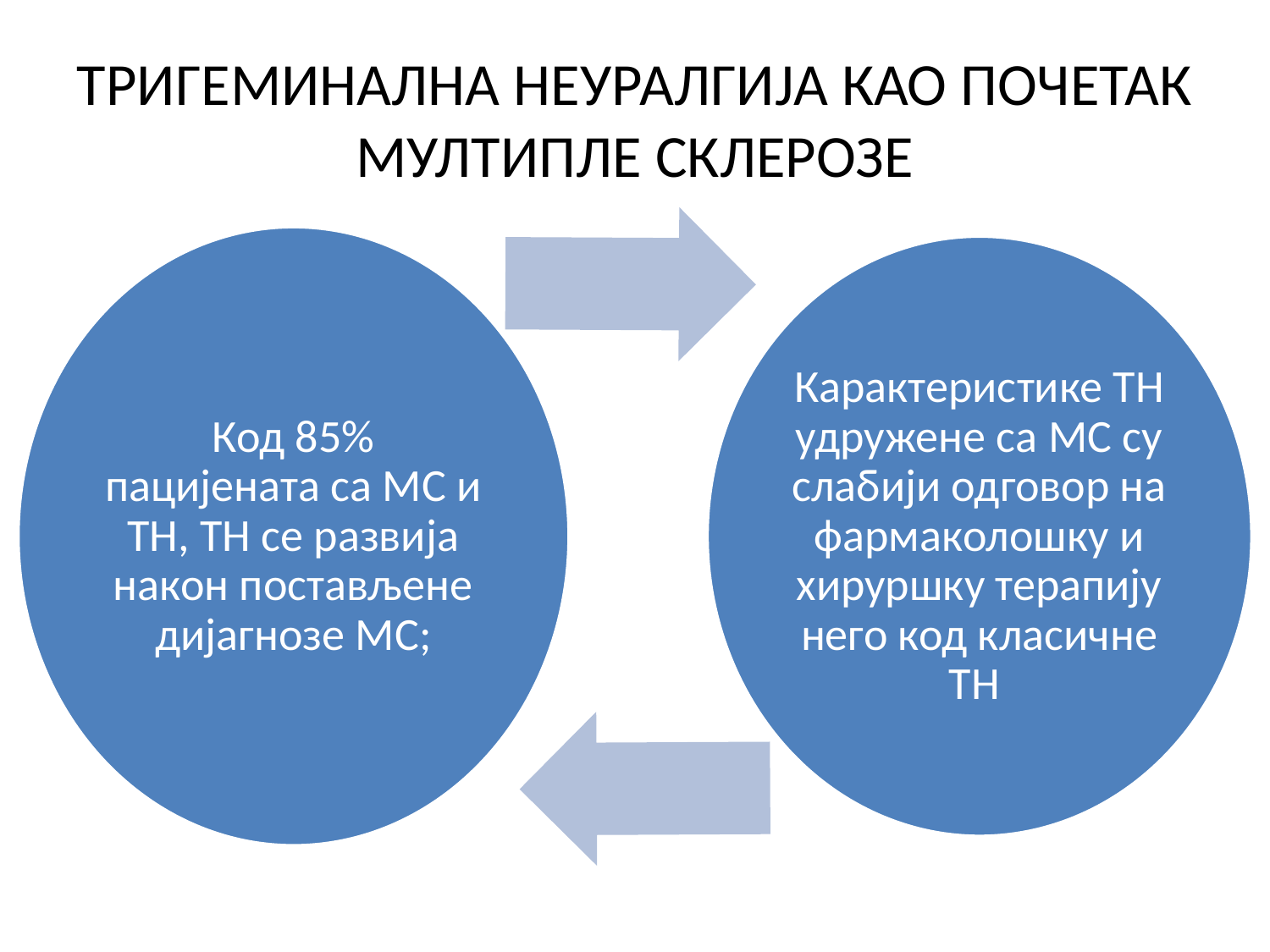

# ТРИГЕМИНАЛНА НЕУРАЛГИЈА КАО ПОЧЕТАК МУЛТИПЛЕ СКЛЕРОЗЕ
Код 85% пацијената са МС и ТН, ТН се развија након постављене дијагнозе МС;

Карактеристике ТН удружене са МС су слабији одговор на фармаколошку и хируршку терапију него код класичне ТН